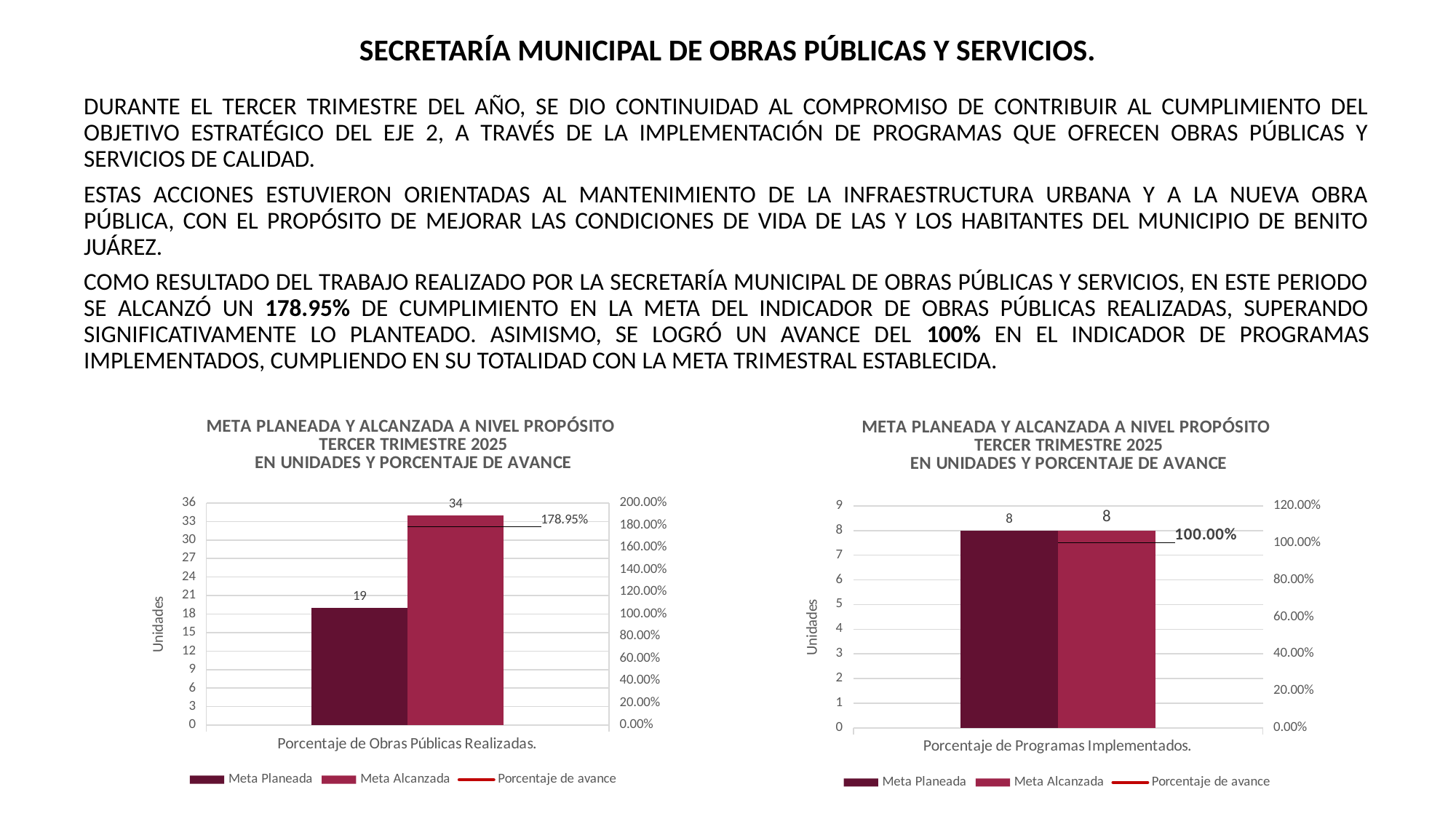

SECRETARÍA MUNICIPAL DE OBRAS PÚBLICAS Y SERVICIOS.
DURANTE EL TERCER TRIMESTRE DEL AÑO, SE DIO CONTINUIDAD AL COMPROMISO DE CONTRIBUIR AL CUMPLIMIENTO DEL OBJETIVO ESTRATÉGICO DEL EJE 2, A TRAVÉS DE LA IMPLEMENTACIÓN DE PROGRAMAS QUE OFRECEN OBRAS PÚBLICAS Y SERVICIOS DE CALIDAD.
ESTAS ACCIONES ESTUVIERON ORIENTADAS AL MANTENIMIENTO DE LA INFRAESTRUCTURA URBANA Y A LA NUEVA OBRA PÚBLICA, CON EL PROPÓSITO DE MEJORAR LAS CONDICIONES DE VIDA DE LAS Y LOS HABITANTES DEL MUNICIPIO DE BENITO JUÁREZ.
COMO RESULTADO DEL TRABAJO REALIZADO POR LA SECRETARÍA MUNICIPAL DE OBRAS PÚBLICAS Y SERVICIOS, EN ESTE PERIODO SE ALCANZÓ UN 178.95% DE CUMPLIMIENTO EN LA META DEL INDICADOR DE OBRAS PÚBLICAS REALIZADAS, SUPERANDO SIGNIFICATIVAMENTE LO PLANTEADO. ASIMISMO, SE LOGRÓ UN AVANCE DEL 100% EN EL INDICADOR DE PROGRAMAS IMPLEMENTADOS, CUMPLIENDO EN SU TOTALIDAD CON LA META TRIMESTRAL ESTABLECIDA.

### Chart: META PLANEADA Y ALCANZADA A NIVEL PROPÓSITO
TERCER TRIMESTRE 2025
EN UNIDADES Y PORCENTAJE DE AVANCE

| Category | Meta Planeada | Meta Alcanzada |  |
|---|---|---|---|
| Porcentaje de Obras Públicas Realizadas. | 19.0 | 34.0 | 1.7894736842105263 |

### Chart: META PLANEADA Y ALCANZADA A NIVEL PROPÓSITO
TERCER TRIMESTRE 2025
EN UNIDADES Y PORCENTAJE DE AVANCE

| Category | Meta Planeada | Meta Alcanzada |  |
|---|---|---|---|
| Porcentaje de Programas Implementados. | 8.0 | 8.0 | 1.0 |